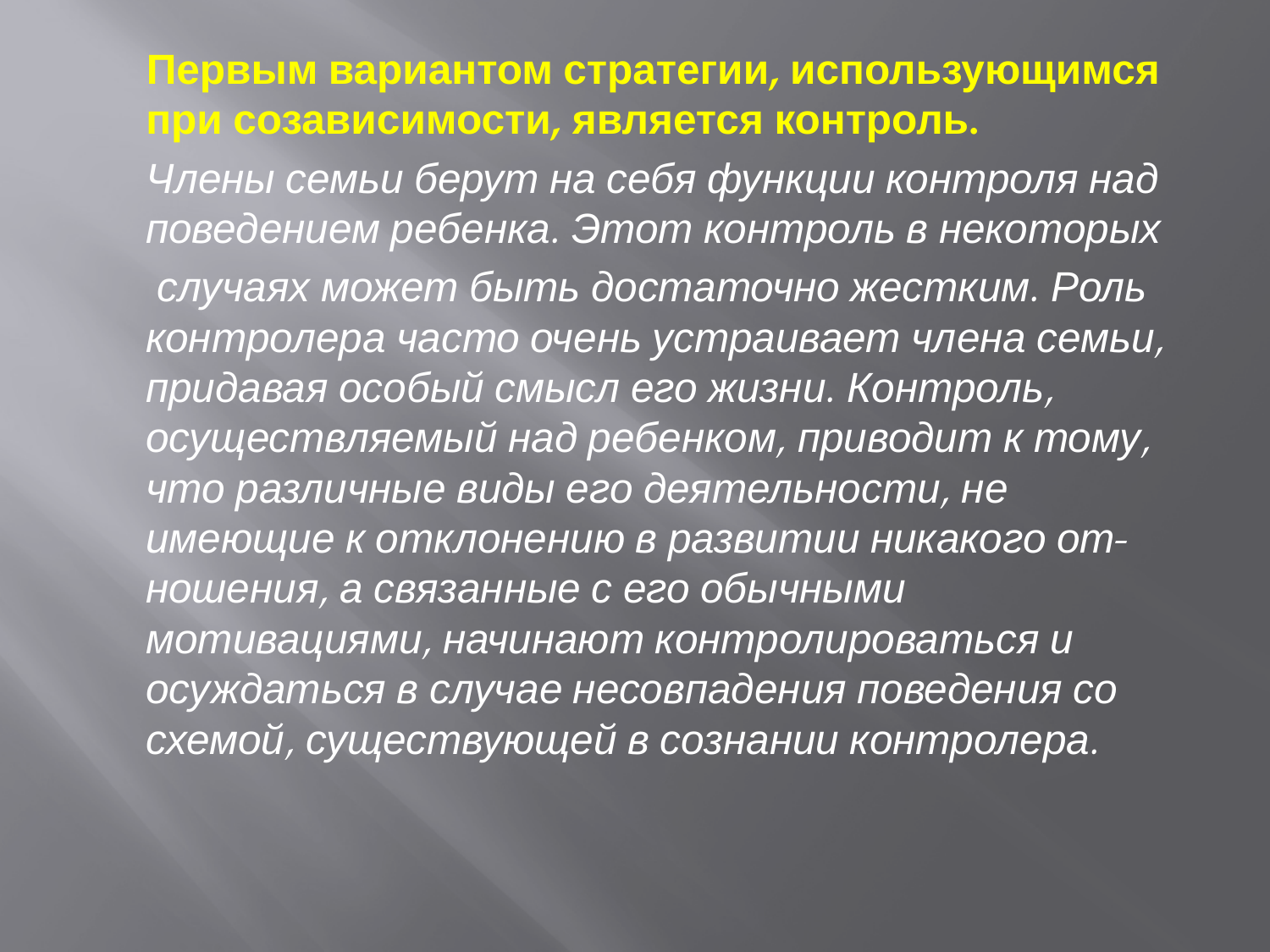

Первым вариантом стратегии, использующимся при созависимости, является контроль.
     Члены семьи берут на себя функции контроля над поведением ребенка. Этот контроль в некоторых
      случаях может быть достаточно жестким. Роль контролера часто очень устраивает члена семьи, придавая особый смысл его жизни. Контроль, осуществляемый над ребенком, приводит к тому, что различные виды его деятельности, не имеющие к отклонению в развитии никакого от- ношения, а связанные с его обычными мотивациями, начинают контролироваться и осуждаться в случае несовпадения поведения со схемой, существующей в сознании контролера.